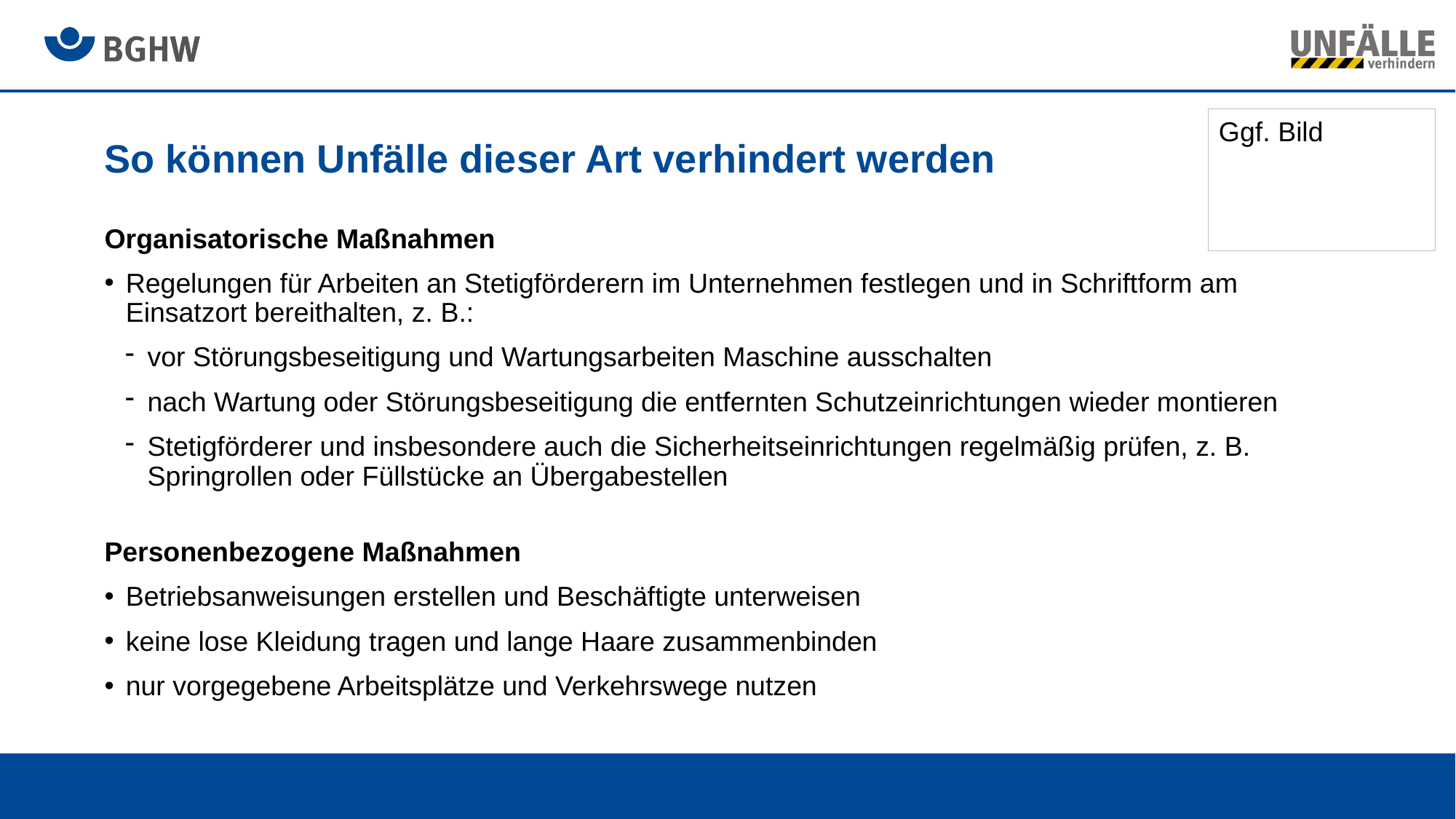

Ggf. Bild

# So können Unfälle dieser Art verhindert werden
Organisatorische Maßnahmen
Regelungen für Arbeiten an Stetigförderern im Unternehmen festlegen und in Schriftform am Einsatzort bereithalten, z. B.:
vor Störungsbeseitigung und Wartungsarbeiten Maschine ausschalten
nach Wartung oder Störungsbeseitigung die entfernten Schutzeinrichtungen wieder montieren
Stetigförderer und insbesondere auch die Sicherheitseinrichtungen regelmäßig prüfen, z. B. Springrollen oder Füllstücke an Übergabestellen

Personenbezogene Maßnahmen
Betriebsanweisungen erstellen und Beschäftigte unterweisen
keine lose Kleidung tragen und lange Haare zusammenbinden
nur vorgegebene Arbeitsplätze und Verkehrswege nutzen